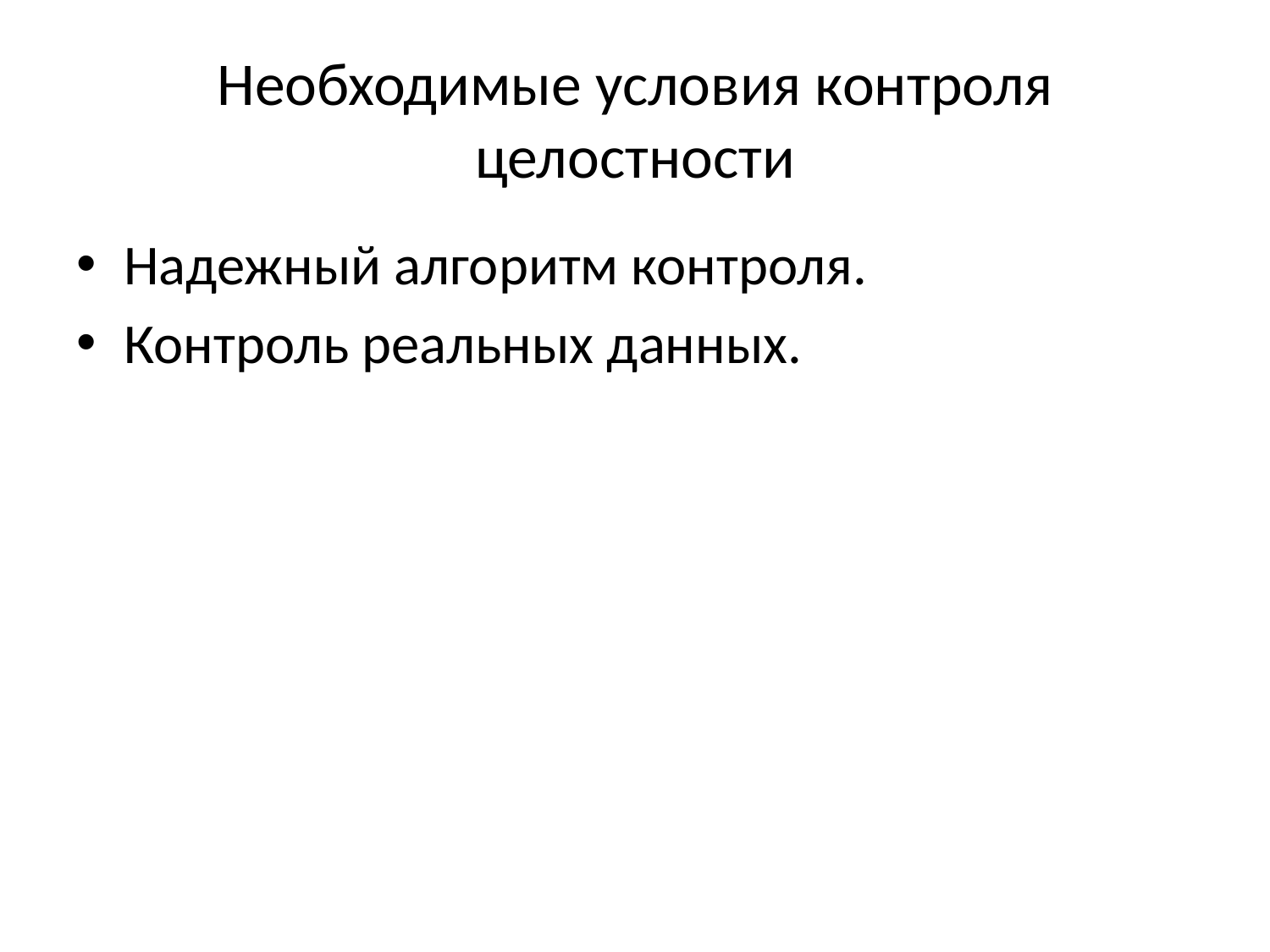

# Необходимые условия контроля целостности
Надежный алгоритм контроля.
Контроль реальных данных.